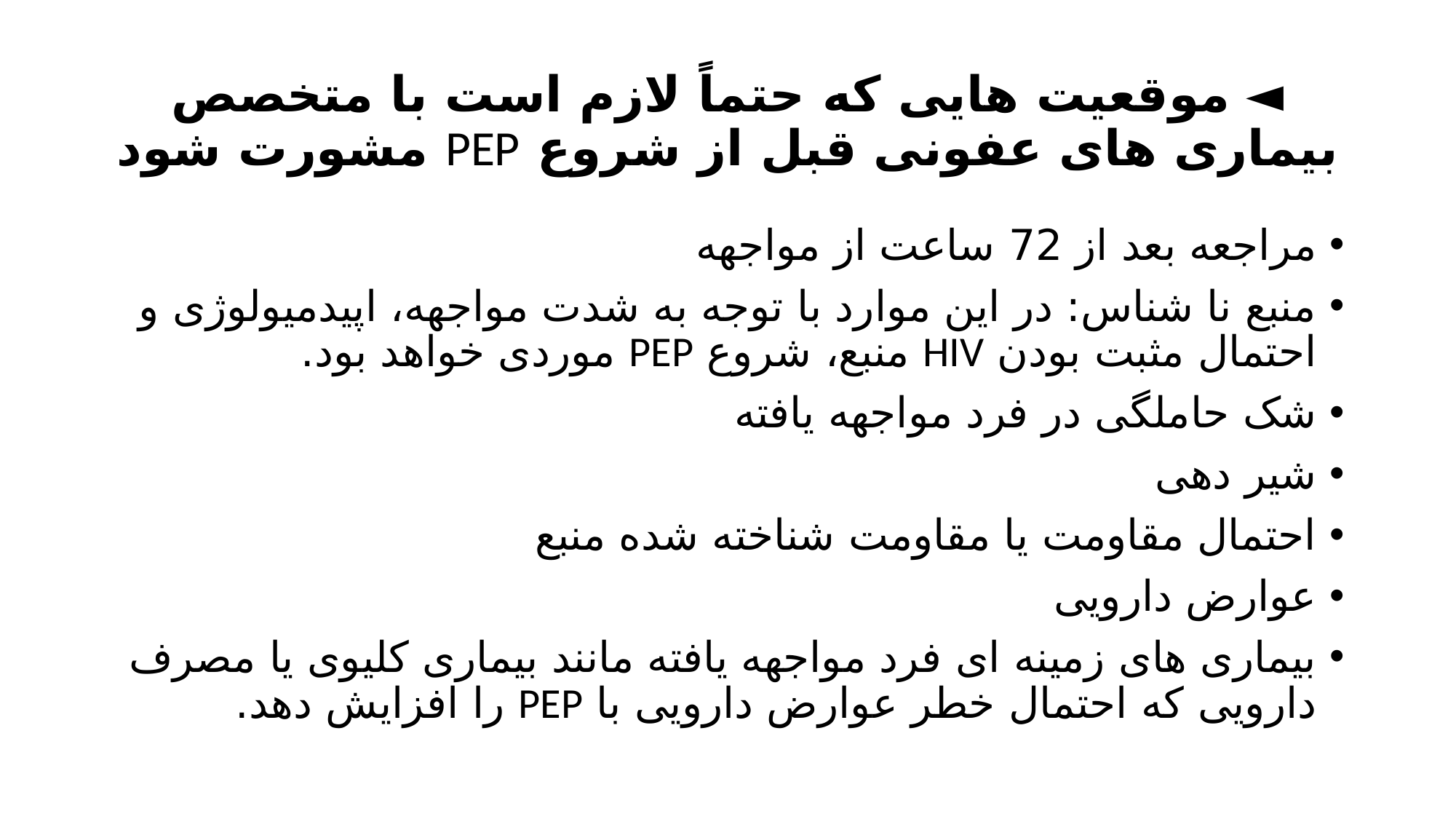

# ◄ موقعیت هایی که حتماً لازم است با متخصص بیماری های عفونی قبل از شروع PEP مشورت شود
مراجعه بعد از 72 ساعت از مواجهه
منبع نا شناس: در این موارد با توجه به شدت مواجهه، اپیدمیولوژی و احتمال مثبت بودن HIV منبع، شروع PEP موردی خواهد بود.
شک حاملگی در فرد مواجهه یافته
شیر دهی
احتمال مقاومت یا مقاومت شناخته شده منبع
عوارض دارویی
بیماری های زمینه ای فرد مواجهه یافته مانند بیماری کلیوی یا مصرف دارویی که احتمال خطر عوارض دارویی با PEP را افزایش دهد.